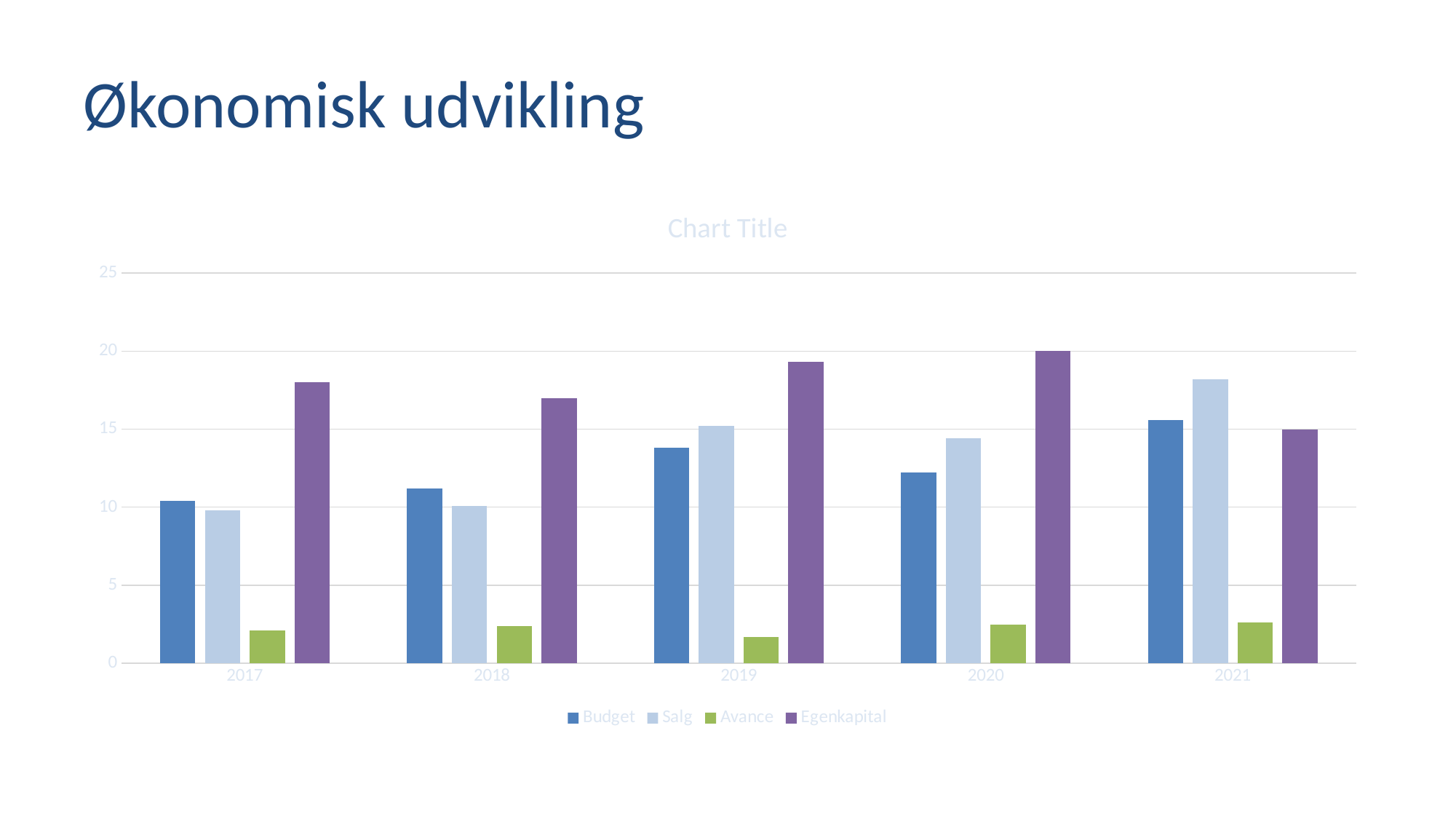

# Økonomisk udvikling

### Chart:

| Category | Budget | Salg | Avance | Egenkapital |
|---|---|---|---|---|
| 2017 | 10.4 | 9.8 | 2.1 | 18.0 |
| 2018 | 11.2 | 10.1 | 2.4 | 17.0 |
| 2019 | 13.8 | 15.2 | 1.7 | 19.3 |
| 2020 | 12.2 | 14.4 | 2.5 | 20.0 |
| 2021 | 15.6 | 18.2 | 2.6 | 15.0 |